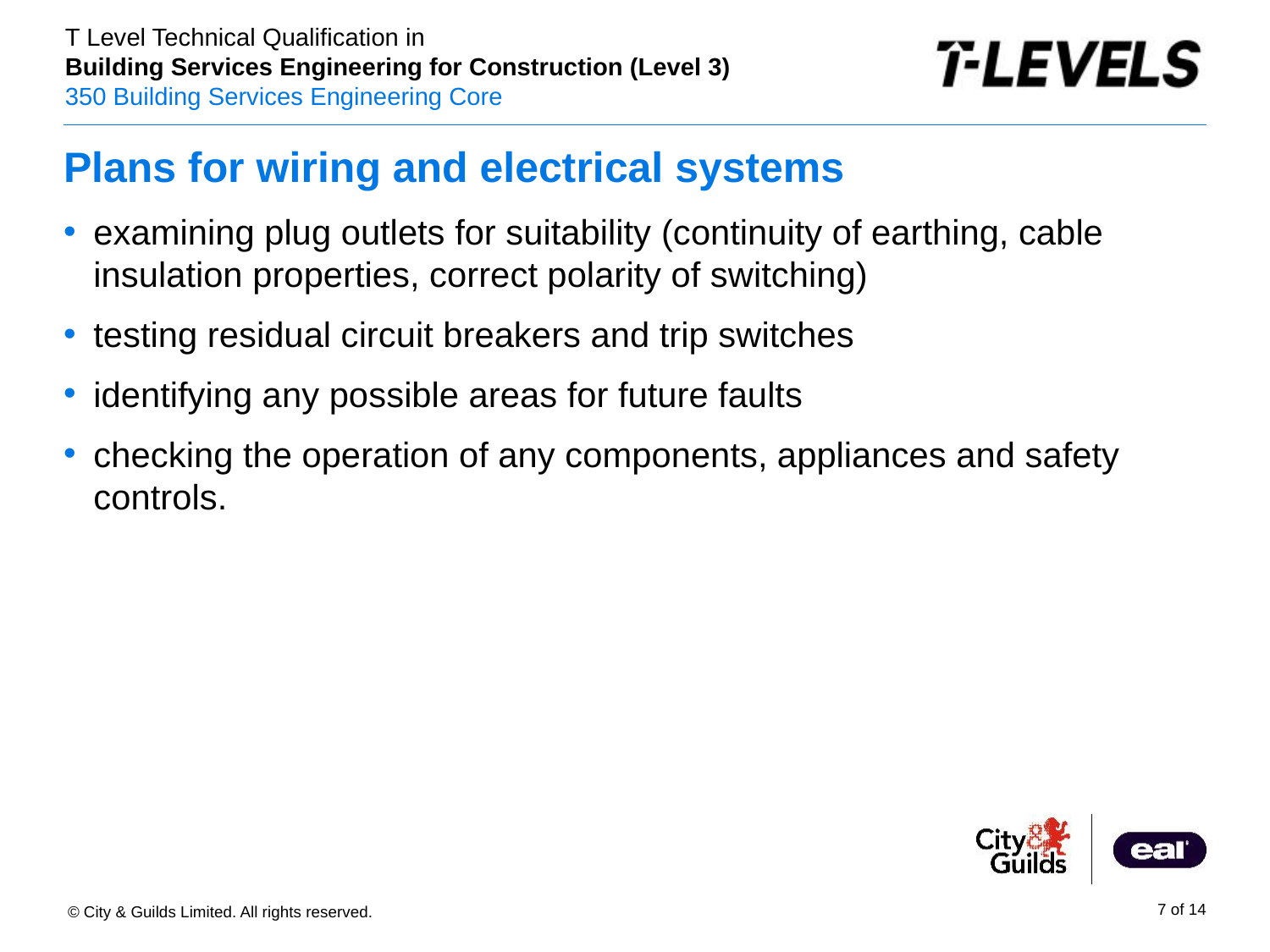

# Plans for wiring and electrical systems
examining plug outlets for suitability (continuity of earthing, cable insulation properties, correct polarity of switching)
testing residual circuit breakers and trip switches
identifying any possible areas for future faults
checking the operation of any components, appliances and safety controls.